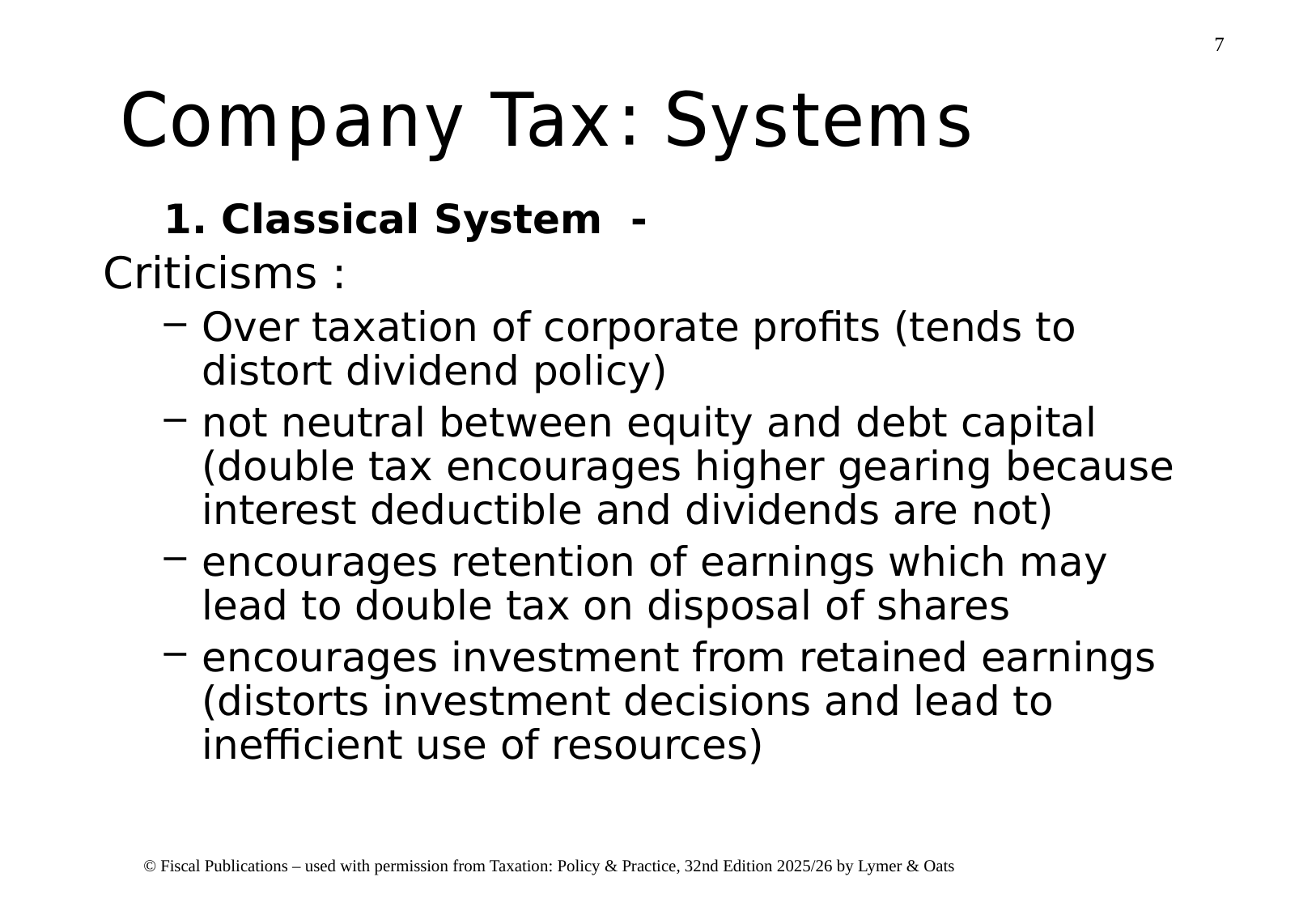

# Company Tax: Systems
1. Classical System  -
Criticisms :
Over taxation of corporate profits (tends to distort dividend policy)
not neutral between equity and debt capital (double tax encourages higher gearing because interest deductible and dividends are not)
encourages retention of earnings which may lead to double tax on disposal of shares
encourages investment from retained earnings (distorts investment decisions and lead to inefficient use of resources)